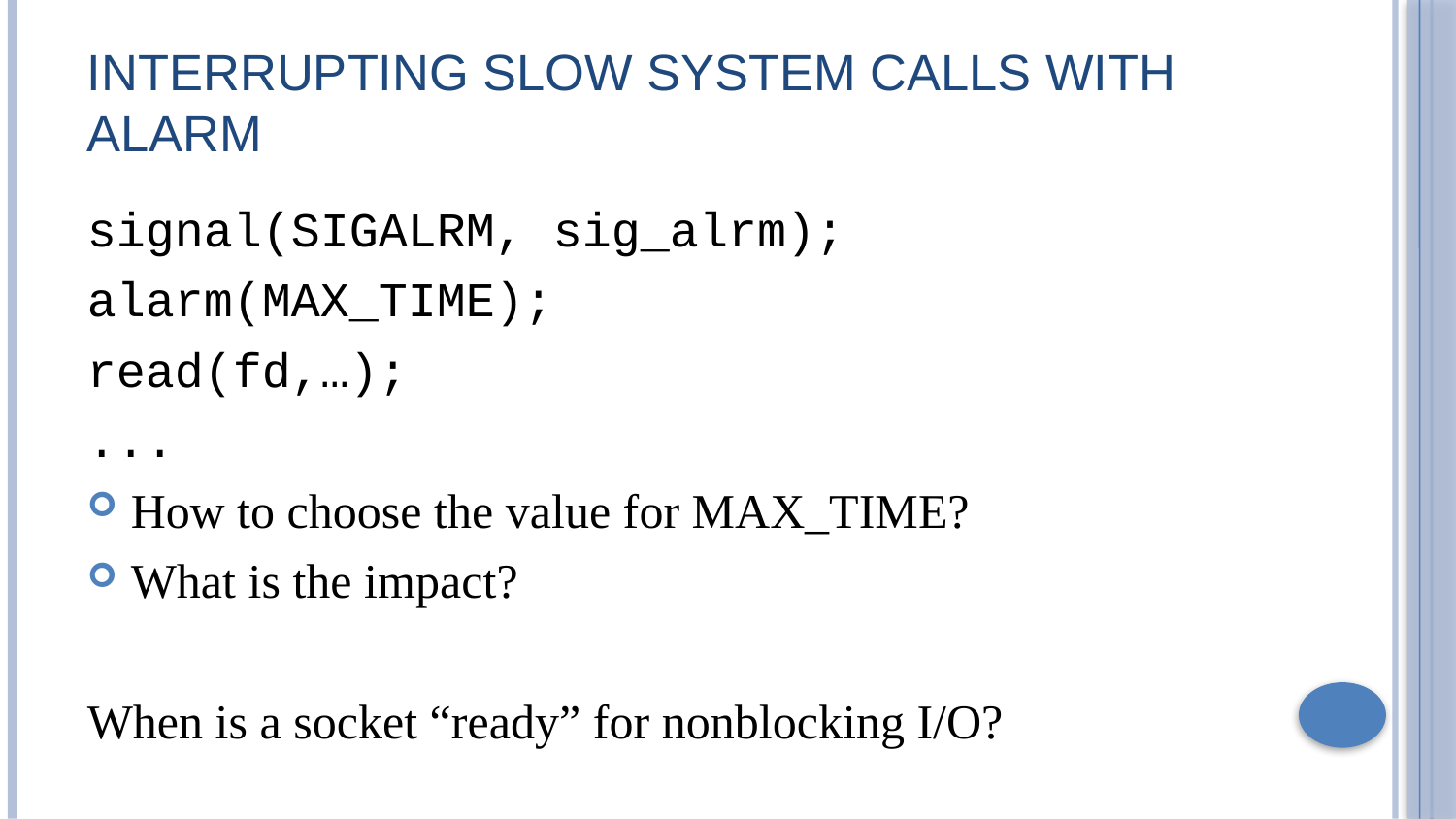

# Interrupting Slow System Calls with Alarm
signal(SIGALRM, sig_alrm);
alarm(MAX_TIME);
read(fd,…);
...
How to choose the value for MAX_TIME?
What is the impact?

When is a socket “ready” for nonblocking I/O?